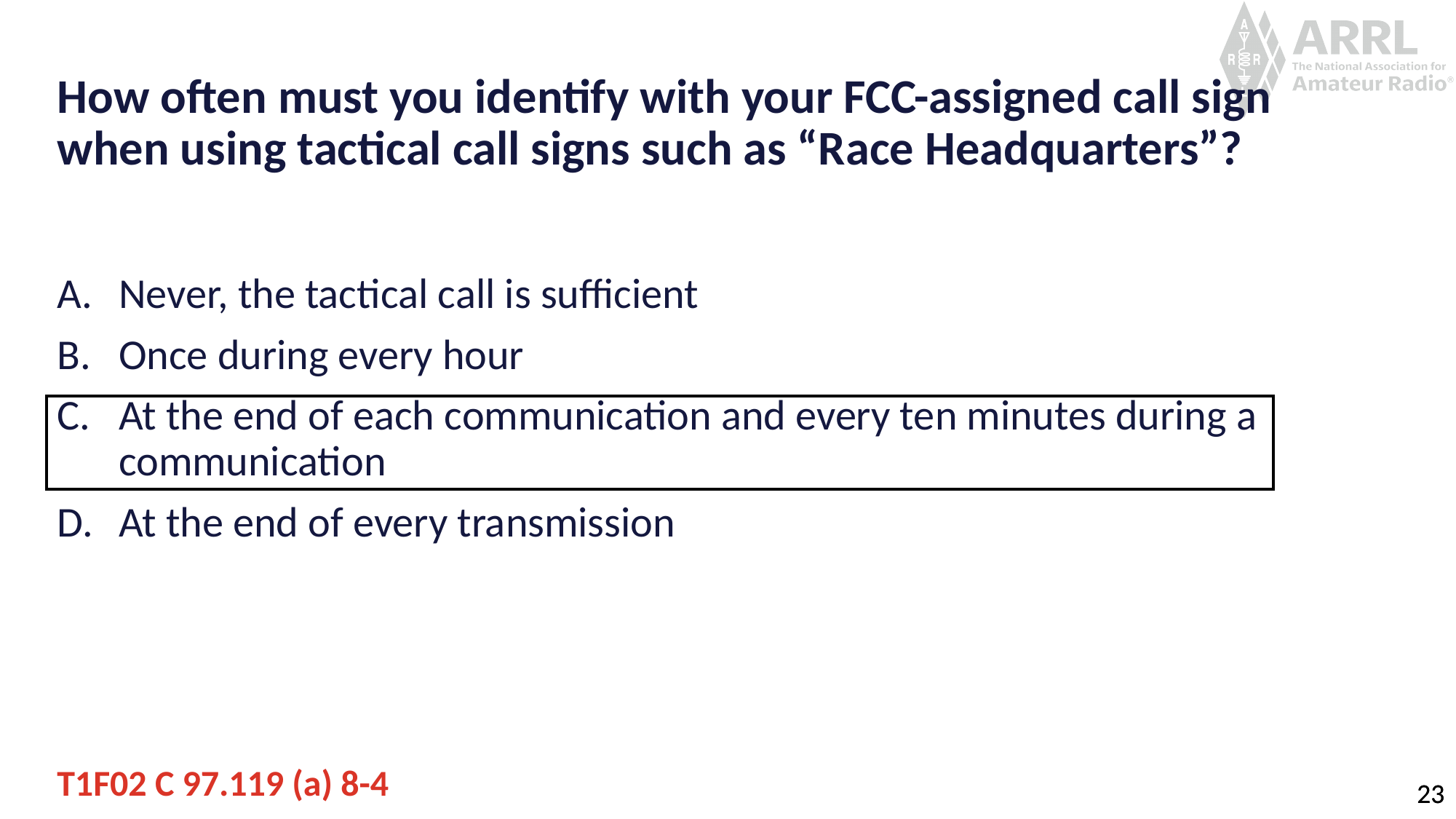

# How often must you identify with your FCC-assigned call sign when using tactical call signs such as “Race Headquarters”?
Never, the tactical call is sufficient
Once during every hour
At the end of each communication and every ten minutes during a communication
At the end of every transmission

T1F02 C 97.119 (a) 8-4